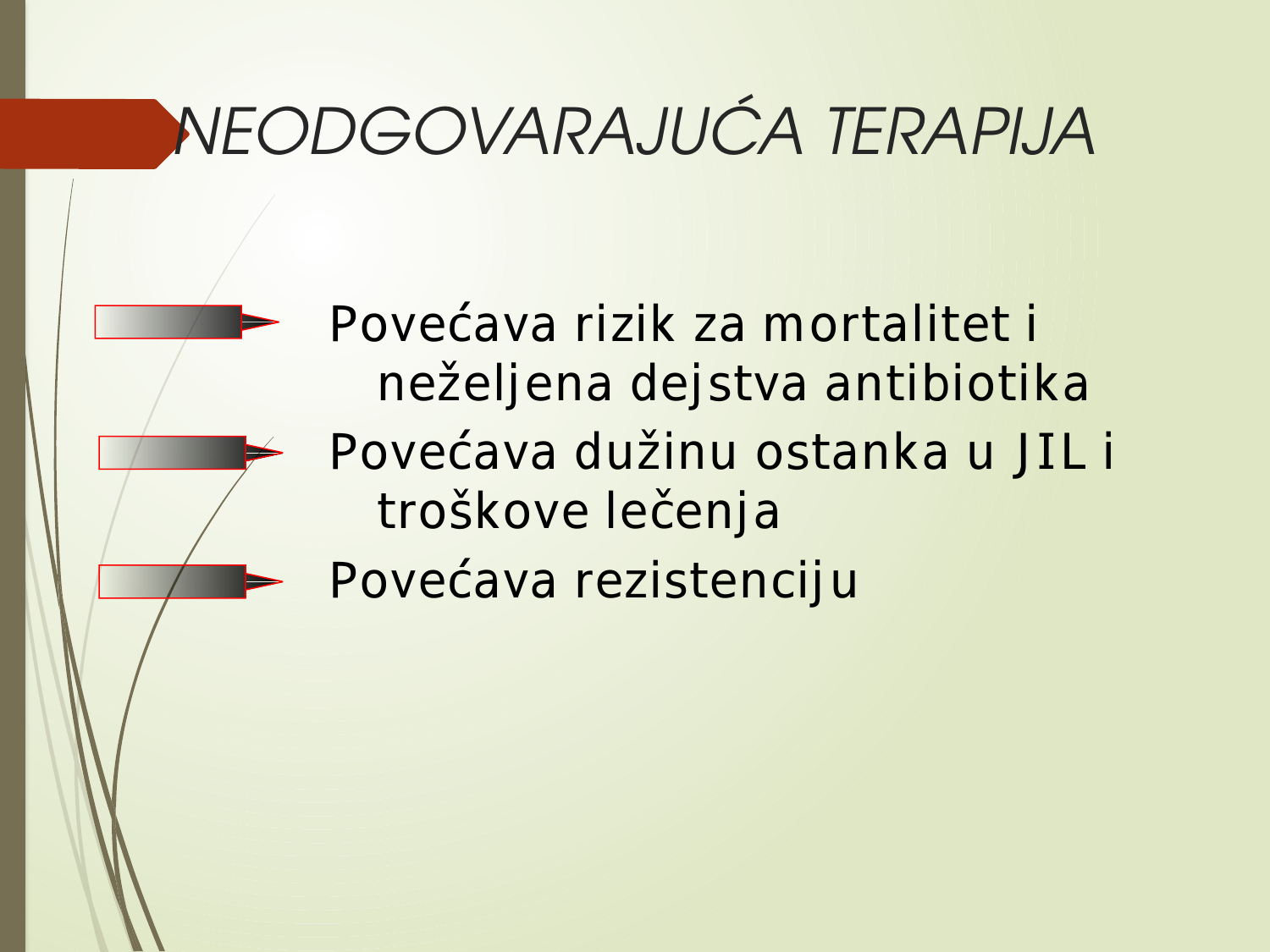

# NEODGOVARAJUĆA TERAPIJA

Povećava rizik za mortalitet i neželjena dejstva antibiotika
Povećava dužinu ostanka u JIL i troškove lečenja
Povećava rezistenciju